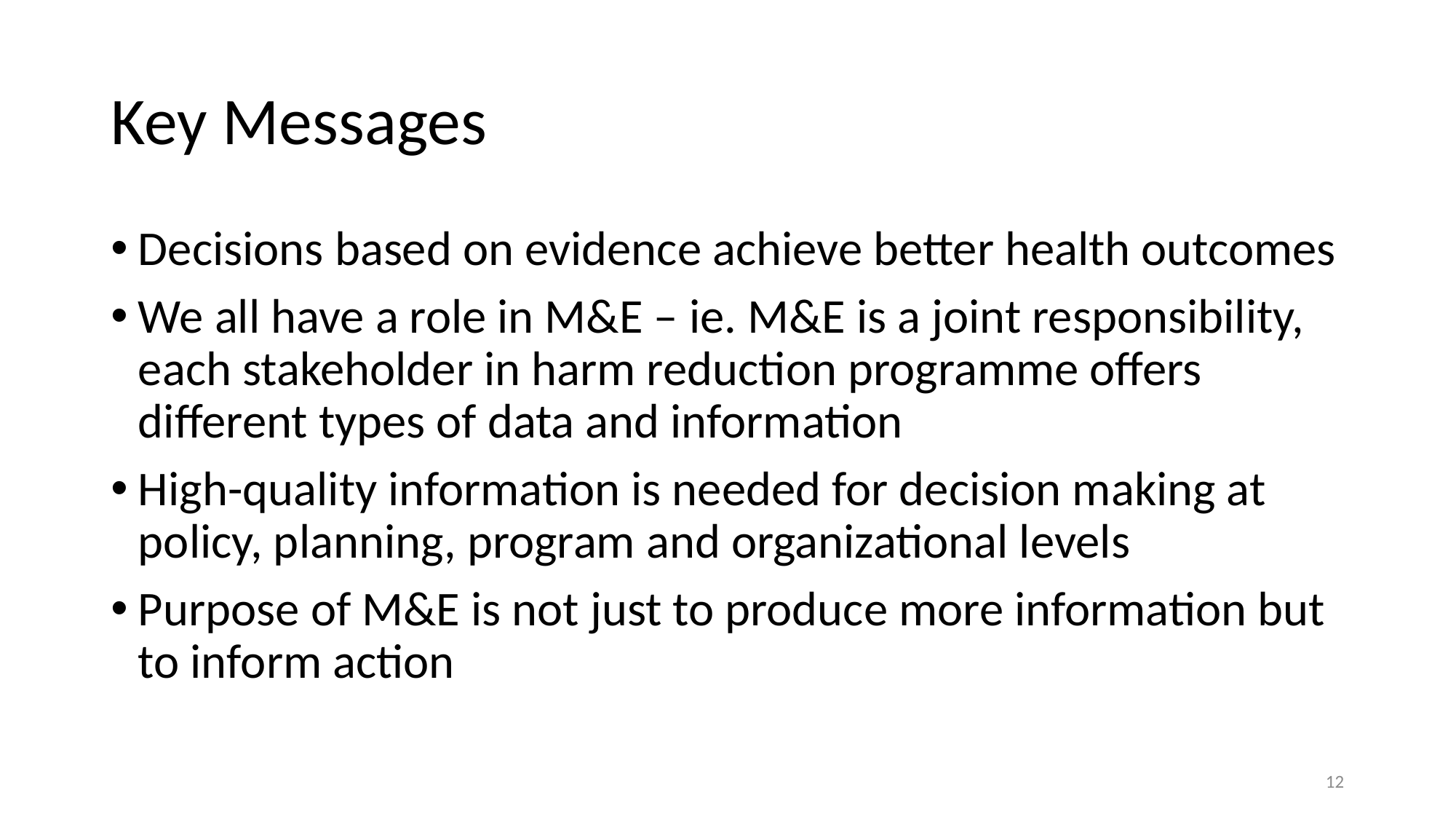

# Key Messages
Decisions based on evidence achieve better health outcomes
We all have a role in M&E – ie. M&E is a joint responsibility, each stakeholder in harm reduction programme offers different types of data and information
High-quality information is needed for decision making at policy, planning, program and organizational levels
Purpose of M&E is not just to produce more information but to inform action
12